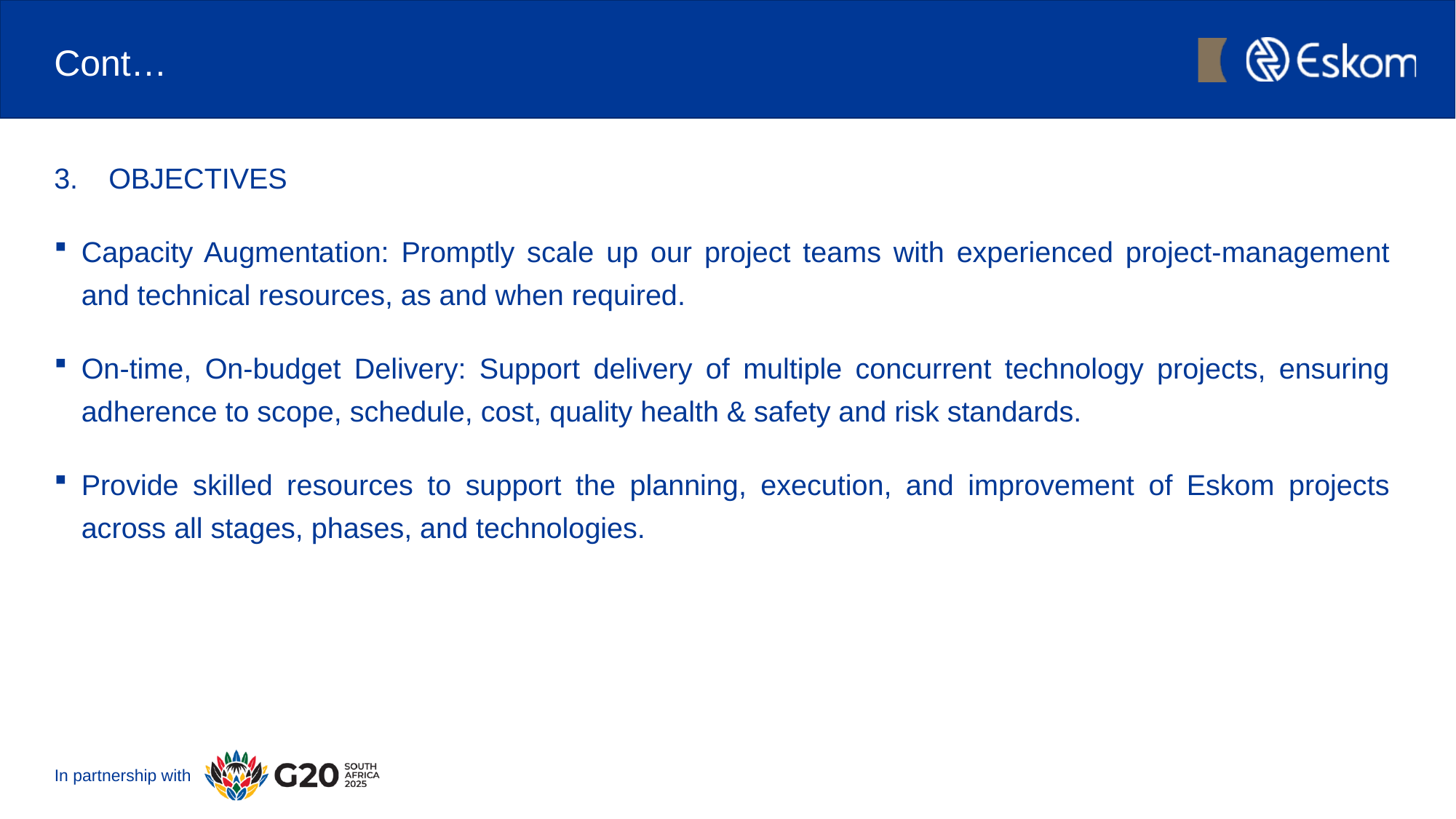

# Cont…
OBJECTIVES
Capacity Augmentation: Promptly scale up our project teams with experienced project‑management and technical resources, as and when required.
On‑time, On‑budget Delivery: Support delivery of multiple concurrent technology projects, ensuring adherence to scope, schedule, cost, quality health & safety and risk standards.
Provide skilled resources to support the planning, execution, and improvement of Eskom projects across all stages, phases, and technologies.